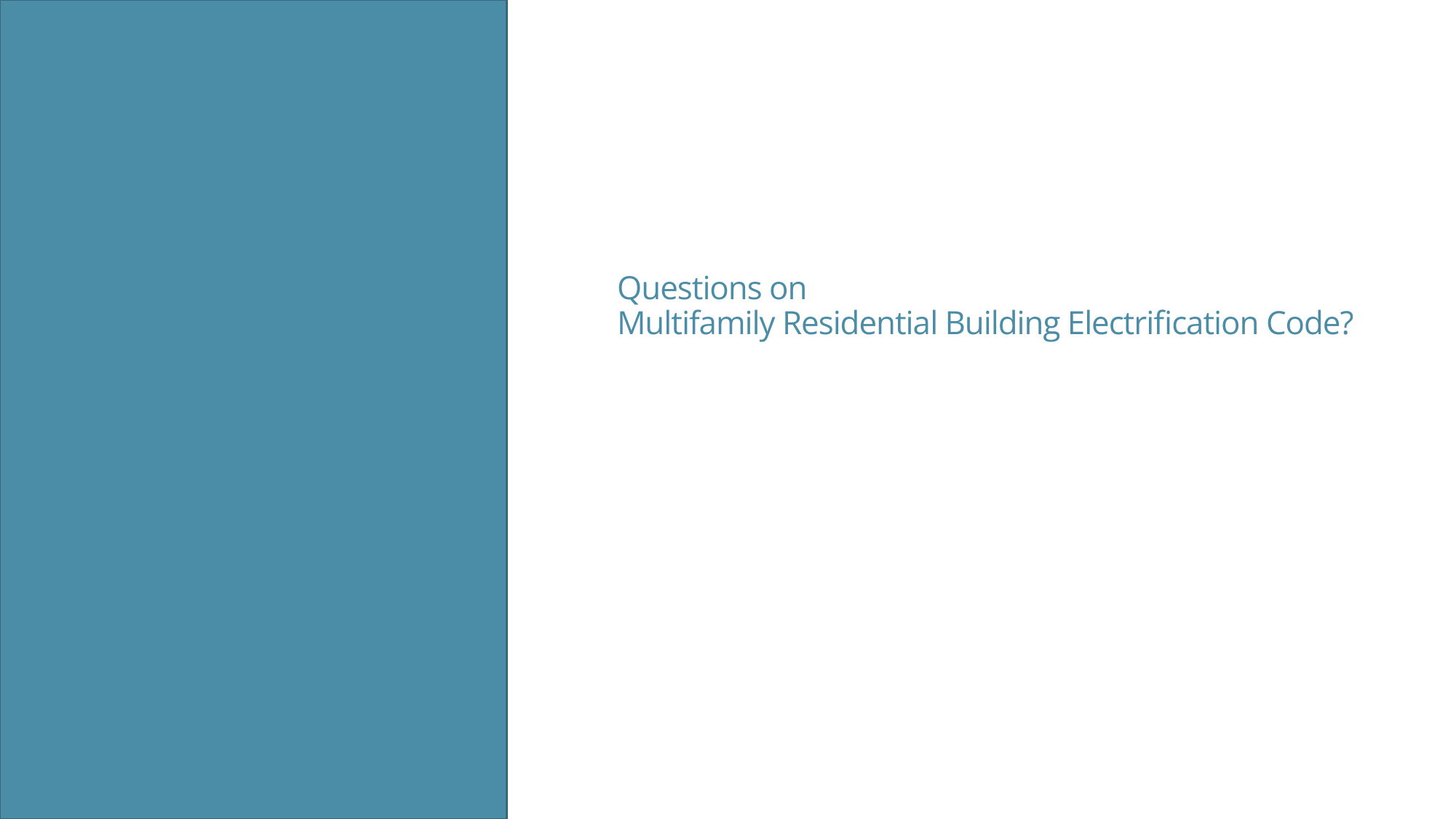

# Questions on Multifamily Residential Building Electrification Code?
75